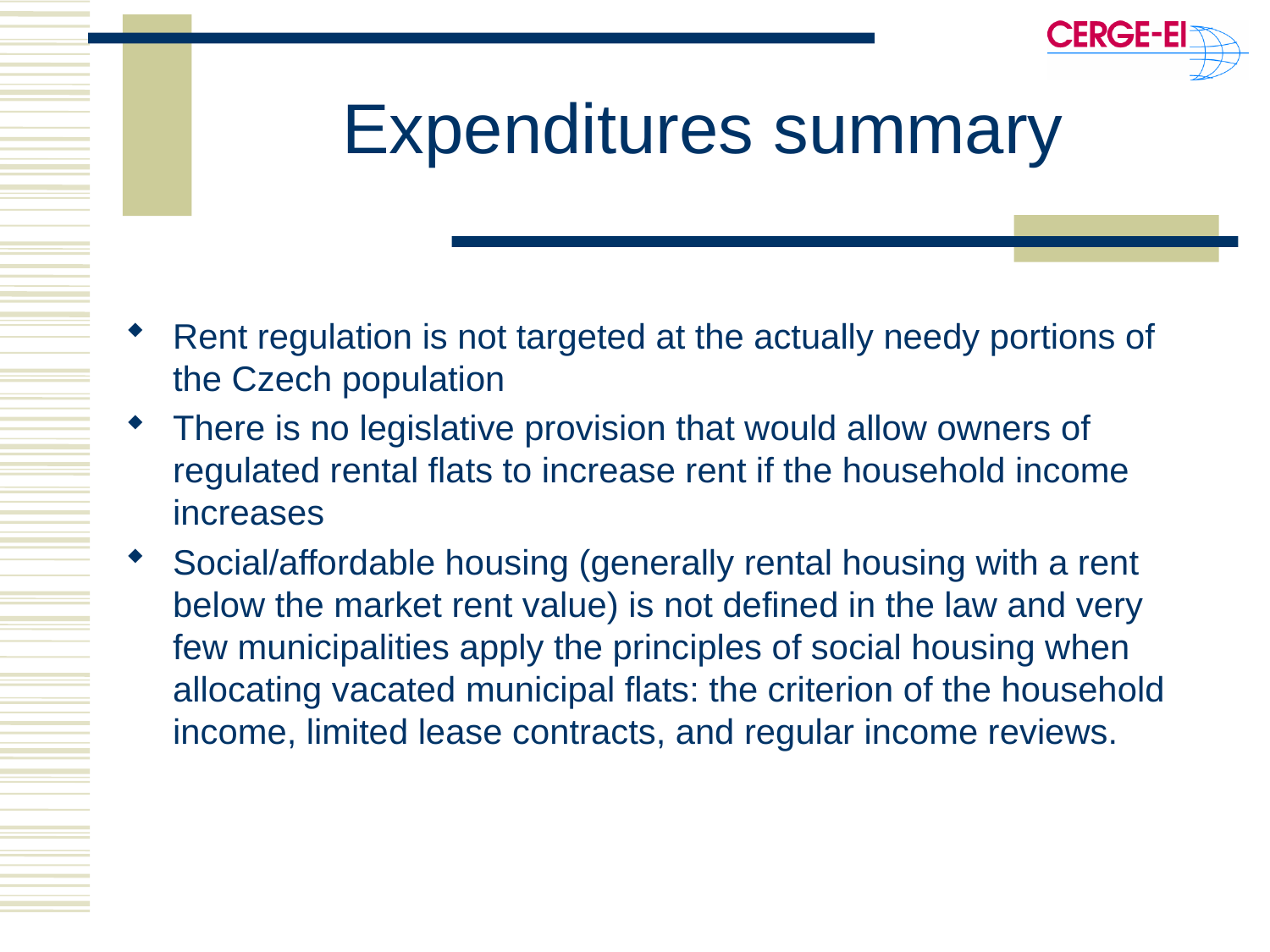

# Expenditures summary
Rent regulation is not targeted at the actually needy portions of the Czech population
There is no legislative provision that would allow owners of regulated rental flats to increase rent if the household income increases
Social/affordable housing (generally rental housing with a rent below the market rent value) is not defined in the law and very few municipalities apply the principles of social housing when allocating vacated municipal flats: the criterion of the household income, limited lease contracts, and regular income reviews.